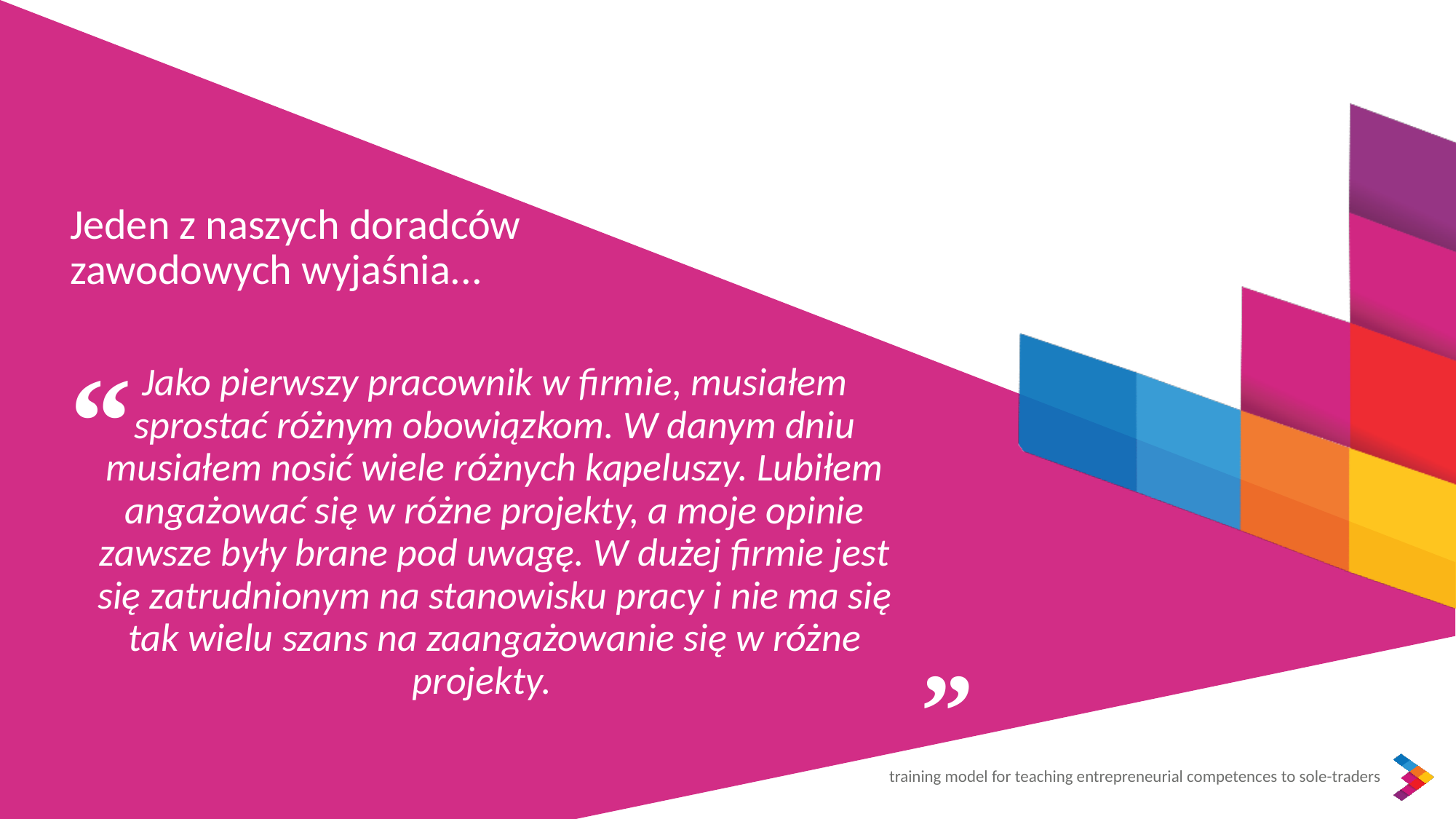

Jeden z naszych doradców zawodowych wyjaśnia...
“
Jako pierwszy pracownik w firmie, musiałem sprostać różnym obowiązkom. W danym dniu musiałem nosić wiele różnych kapeluszy. Lubiłem angażować się w różne projekty, a moje opinie zawsze były brane pod uwagę. W dużej firmie jest się zatrudnionym na stanowisku pracy i nie ma się tak wielu szans na zaangażowanie się w różne projekty.

”